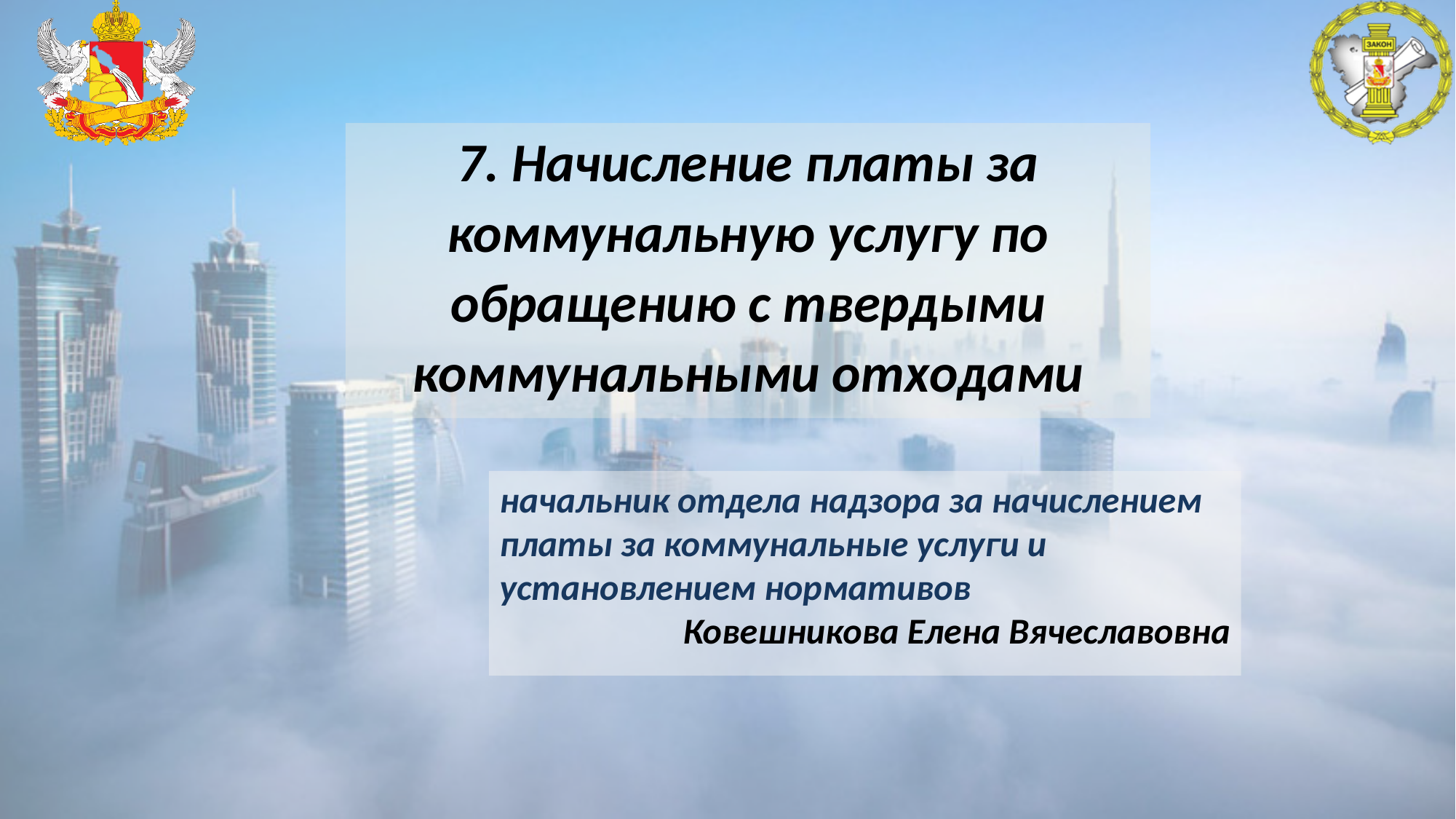

# 7. Начисление платы за коммунальную услугу по обращению с твердыми коммунальными отходами
начальник отдела надзора за начислением платы за коммунальные услуги и установлением нормативов
Ковешникова Елена Вячеславовна